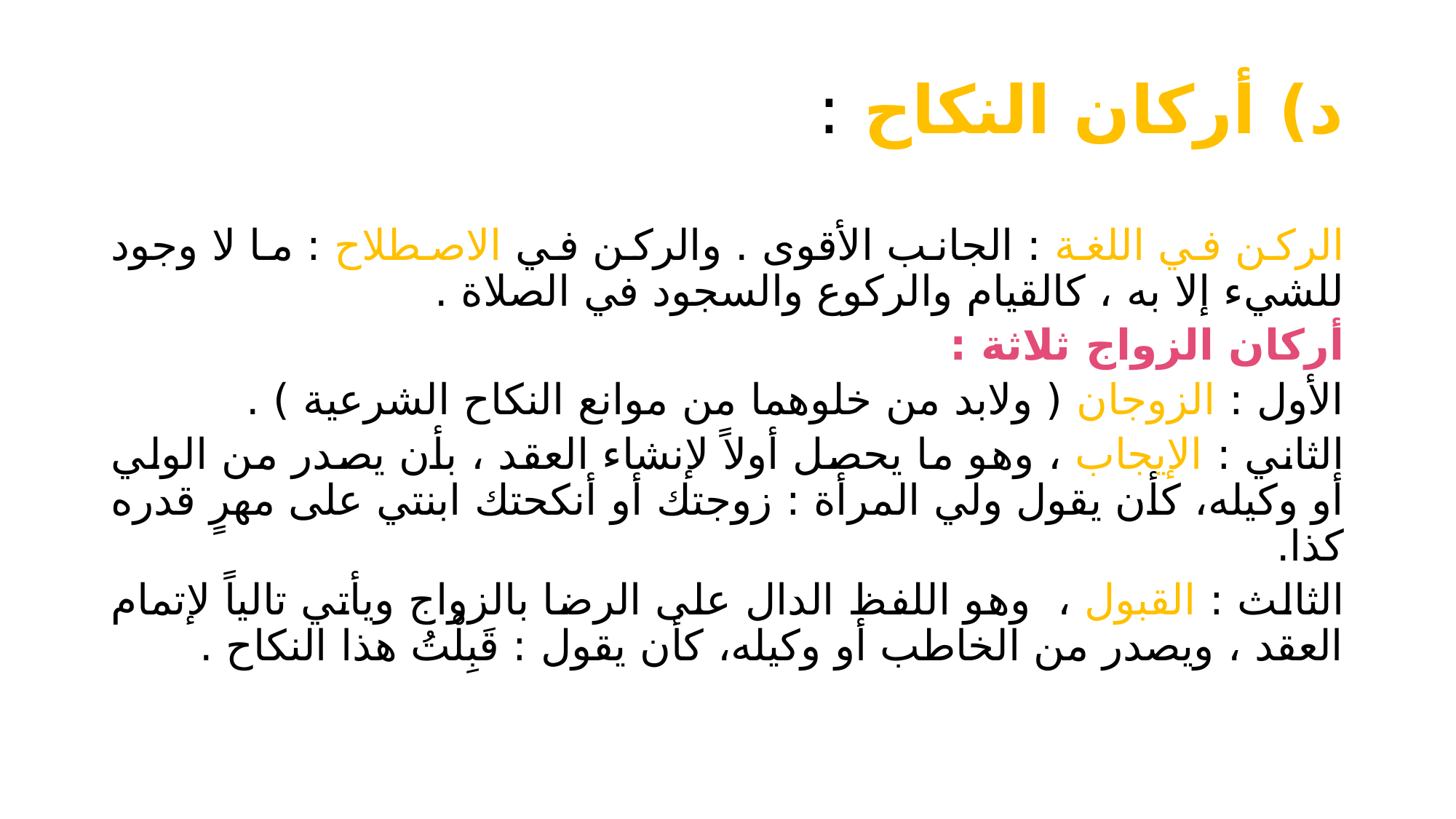

# د) أركان النكاح :
الركن في اللغة : الجانب الأقوى . والركن في الاصطلاح : ما لا وجود للشيء إلا به ، كالقيام والركوع والسجود في الصلاة .
أركان الزواج ثلاثة :
الأول : الزوجان ( ولابد من خلوهما من موانع النكاح الشرعية ) .
الثاني : الإيجاب ، وهو ما يحصل أولاً لإنشاء العقد ، بأن يصدر من الولي أو وكيله، كأن يقول ولي المرأة : زوجتك أو أنكحتك ابنتي على مهرٍ قدره كذا.
الثالث : القبول ،  وهو اللفظ الدال على الرضا بالزواج ويأتي تالياً لإتمام العقد ، ويصدر من الخاطب أو وكيله، كأن يقول : قَبِلْتُ هذا النكاح .